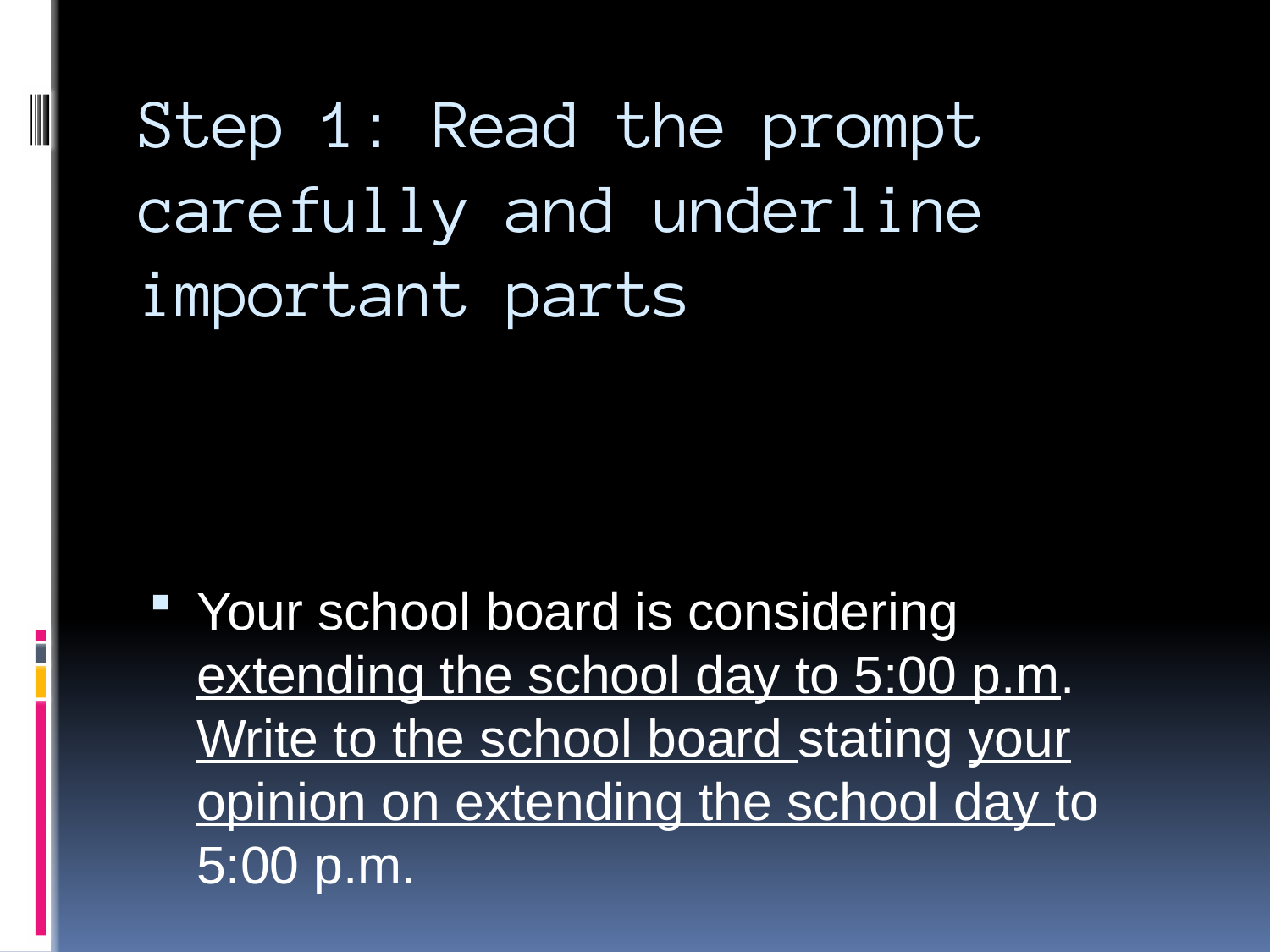

# Step 1: Read the prompt carefully and underline important parts
Your school board is considering extending the school day to 5:00 p.m.  Write to the school board stating your opinion on extending the school day to 5:00 p.m.